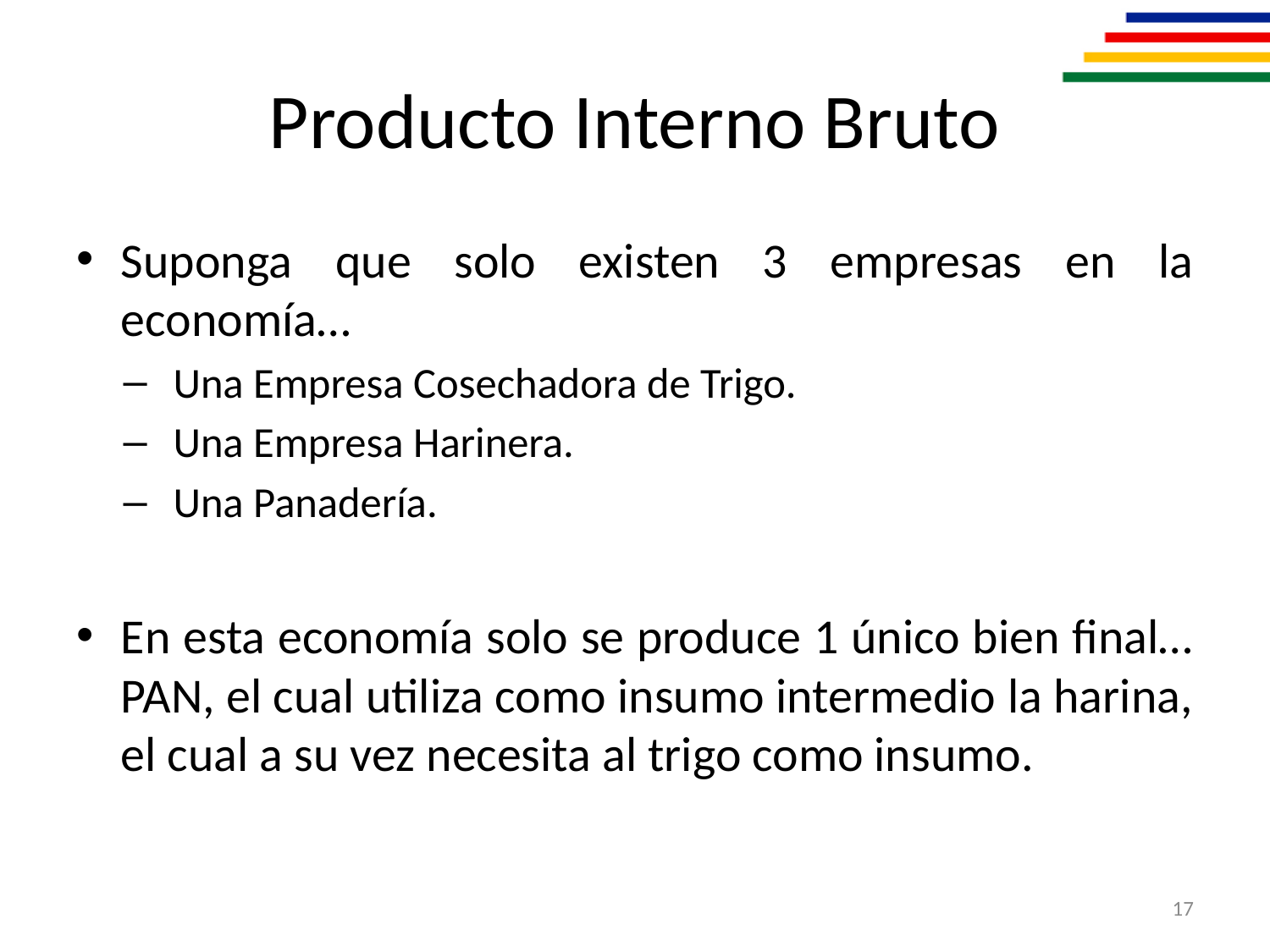

# Producto Interno Bruto
Suponga que solo existen 3 empresas en la economía…
Una Empresa Cosechadora de Trigo.
Una Empresa Harinera.
Una Panadería.

En esta economía solo se produce 1 único bien final… PAN, el cual utiliza como insumo intermedio la harina, el cual a su vez necesita al trigo como insumo.
17